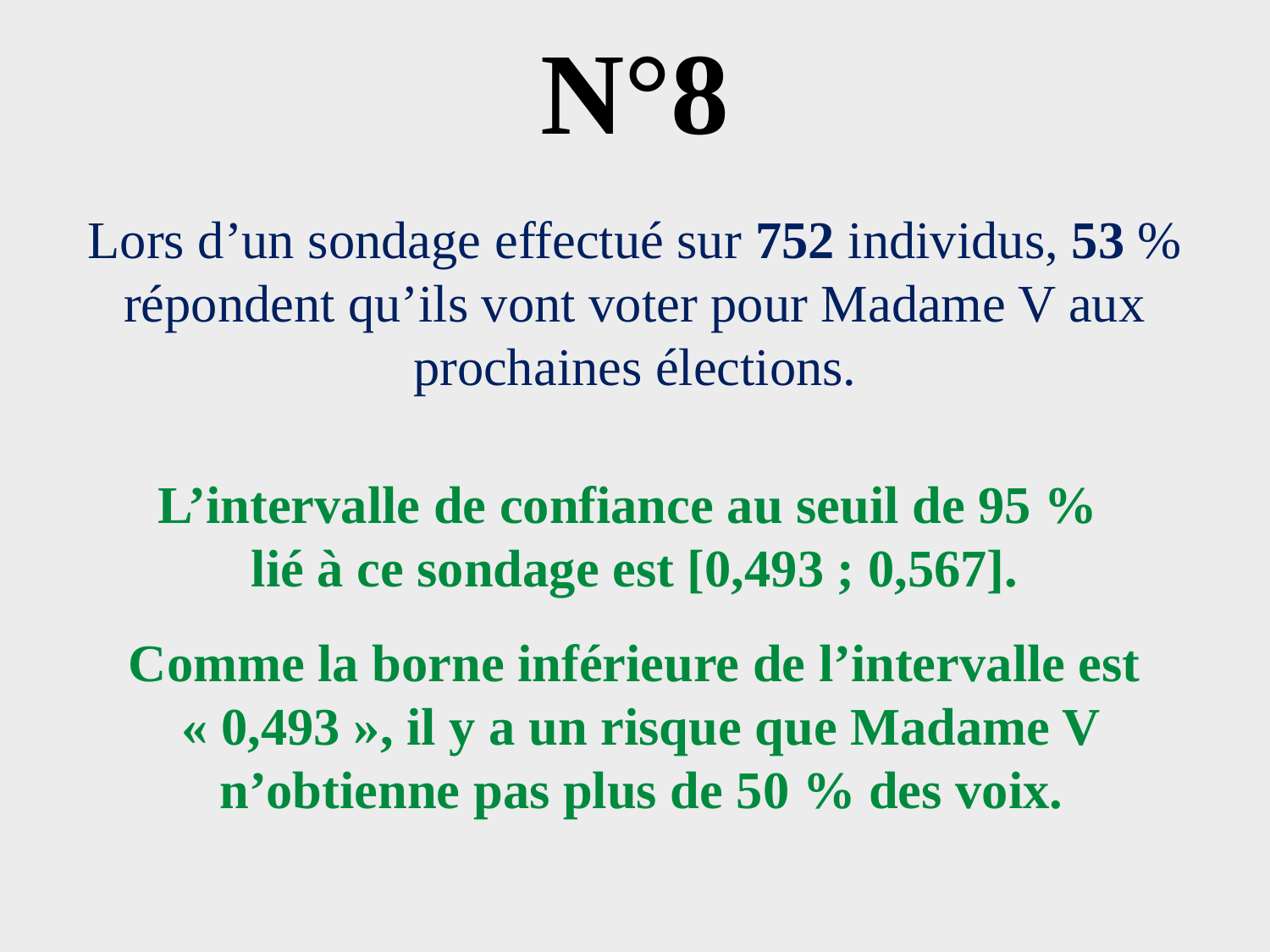

# N°8
Lors d’un sondage effectué sur 752 individus, 53 % répondent qu’ils vont voter pour Madame V aux prochaines élections.

L’intervalle de confiance au seuil de 95 %
lié à ce sondage est [0,493 ; 0,567].
Comme la borne inférieure de l’intervalle est
 « 0,493 », il y a un risque que Madame V
 n’obtienne pas plus de 50 % des voix.